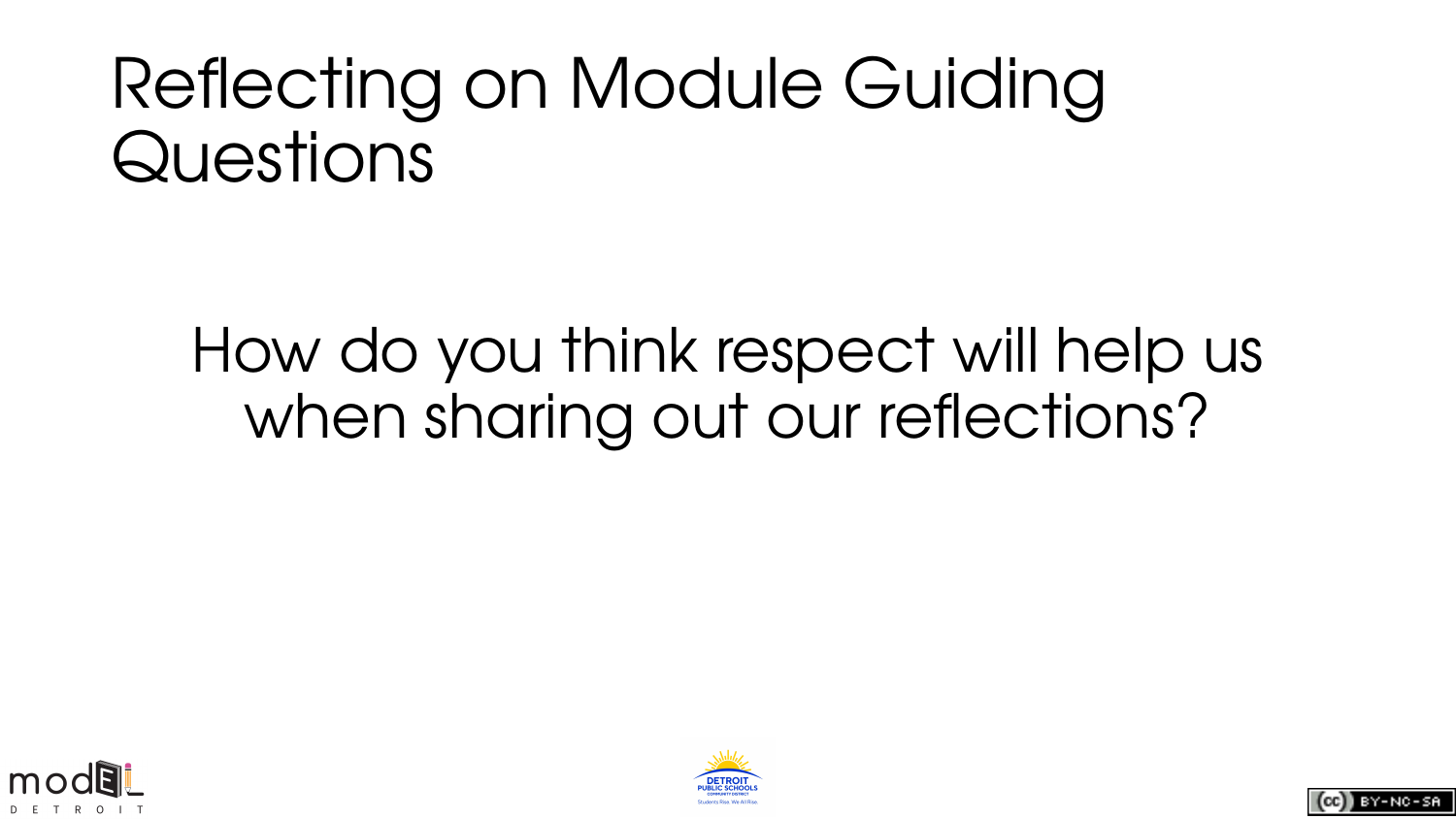

# Reflecting on Module Guiding Questions

How do you think respect will help us when sharing out our reflections?